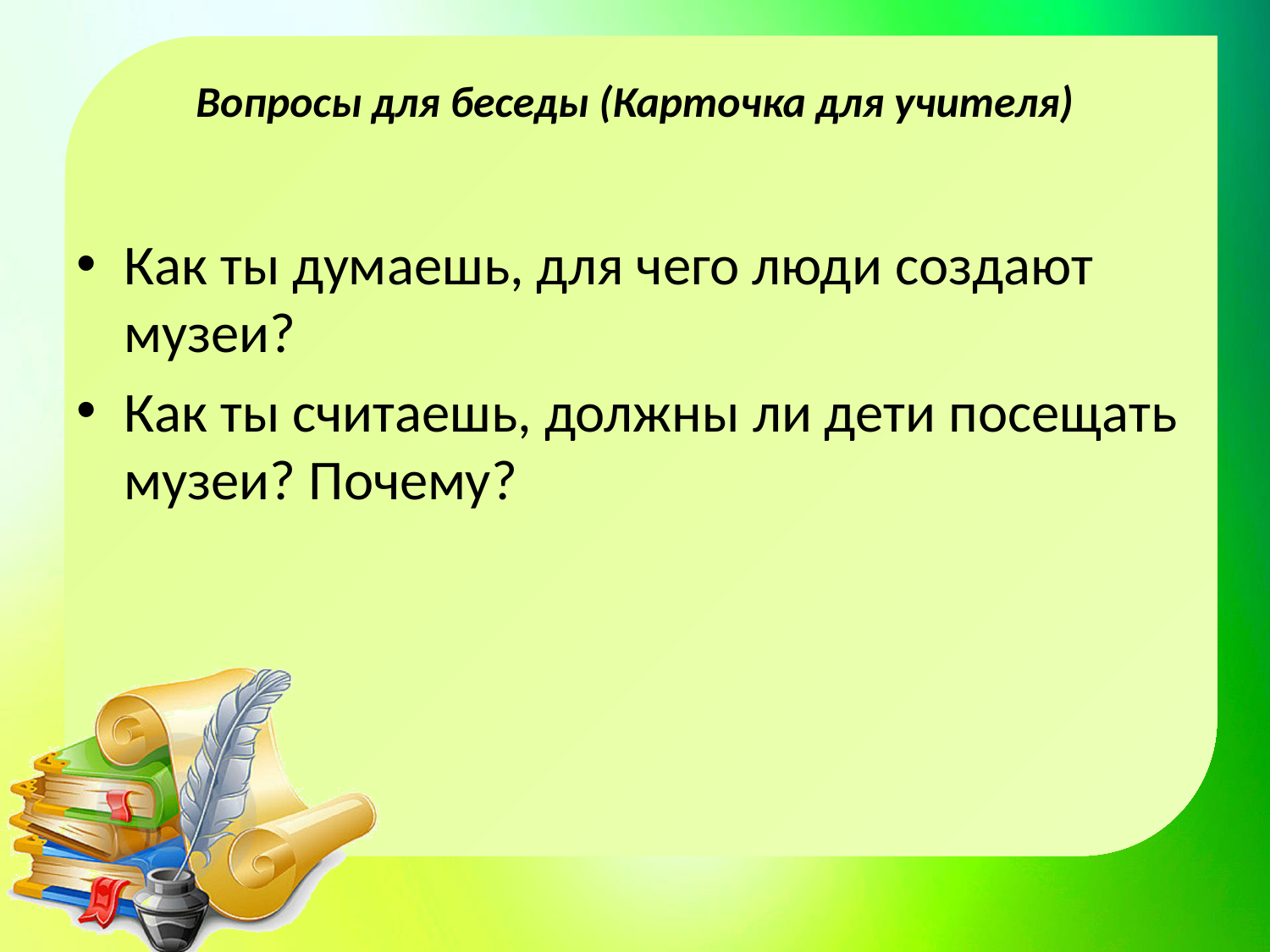

# Вопросы для беседы (Карточка для учителя)
Как ты думаешь, для чего люди создают музеи?
Как ты считаешь, должны ли дети посещать музеи? Почему?